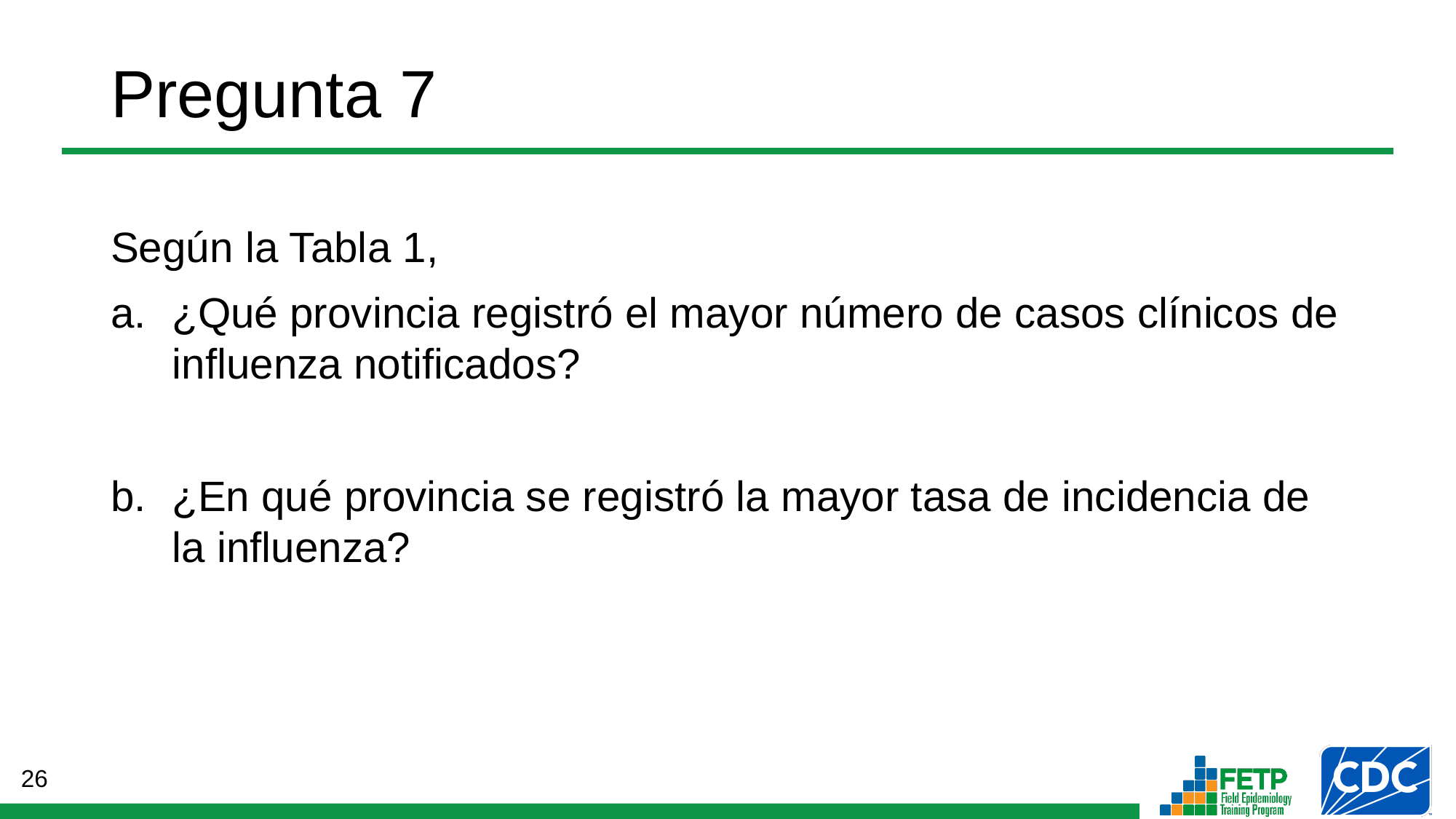

# Pregunta 7
Según la Tabla 1,
¿Qué provincia registró el mayor número de casos clínicos de influenza notificados?

¿En qué provincia se registró la mayor tasa de incidencia de la influenza?